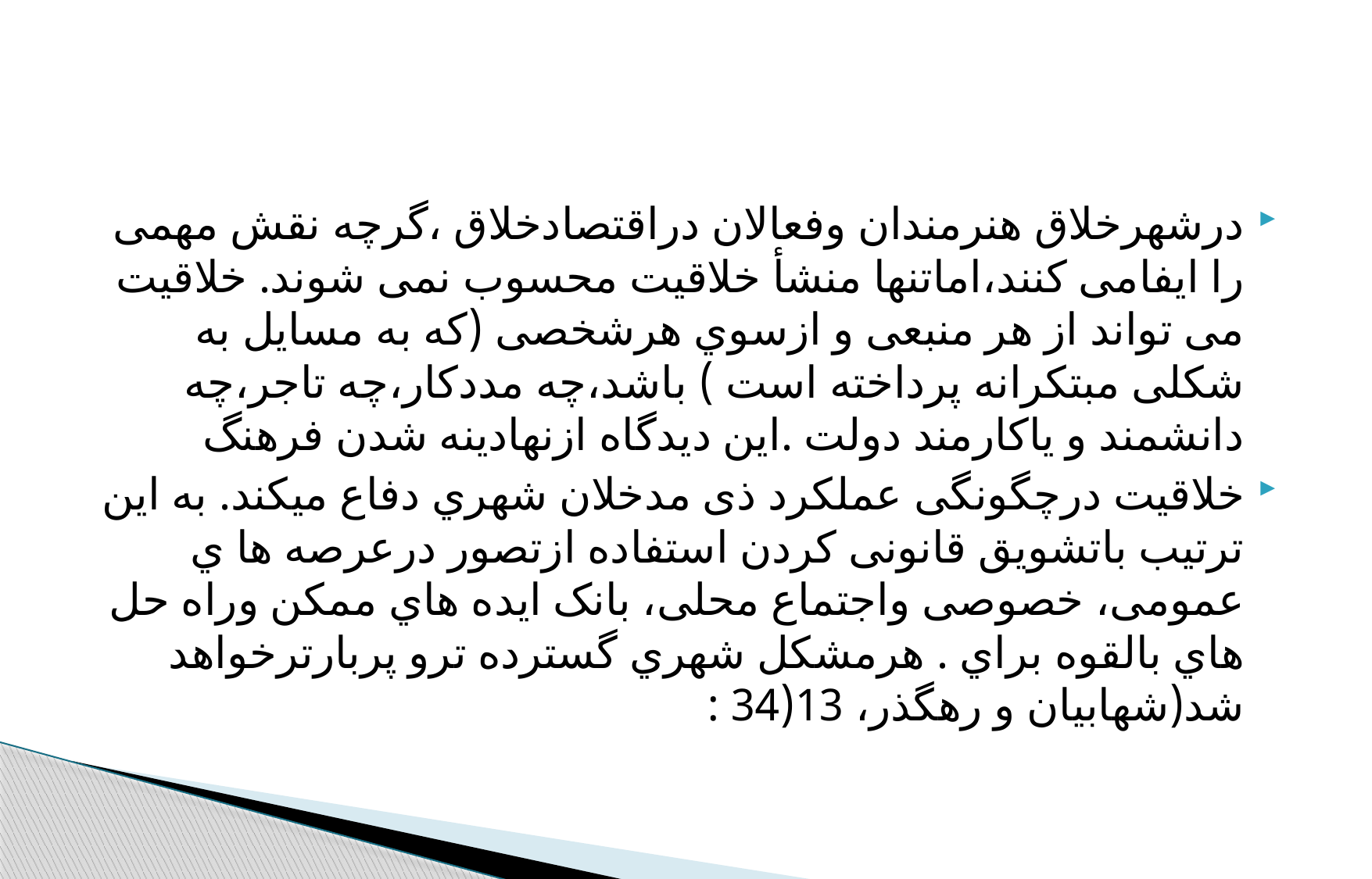

#
درشهرخلاق هنرمندان وفعالان دراقتصادخلاق ،گرچه نقش مهمی را ایفامی کنند،اماتنها منشأ خلاقیت محسوب نمی شوند. خلاقیت می تواند از هر منبعی و ازسوي هرشخصى (که به مسایل به شکلی مبتکرانه پرداخته است ) باشد،چه مددکار،چه تاجر،چه دانشمند و یاکارمند دولت .این دیدگاه ازنهادینه شدن فرهنگ
خلاقیت درچگونگی عملکرد ذى مدخلان شهري دفاع میکند. به این ترتیب باتشویق قانونی کردن استفاده ازتصور درعرصه ها ي عمومی، خصوصی واجتماع محلی، بانک ایده هاي ممکن وراه حل هاي بالقوه براي . هرمشکل شهري گسترده ترو پربارترخواهد شد(شهابیان و رهگذر، 13(34 :